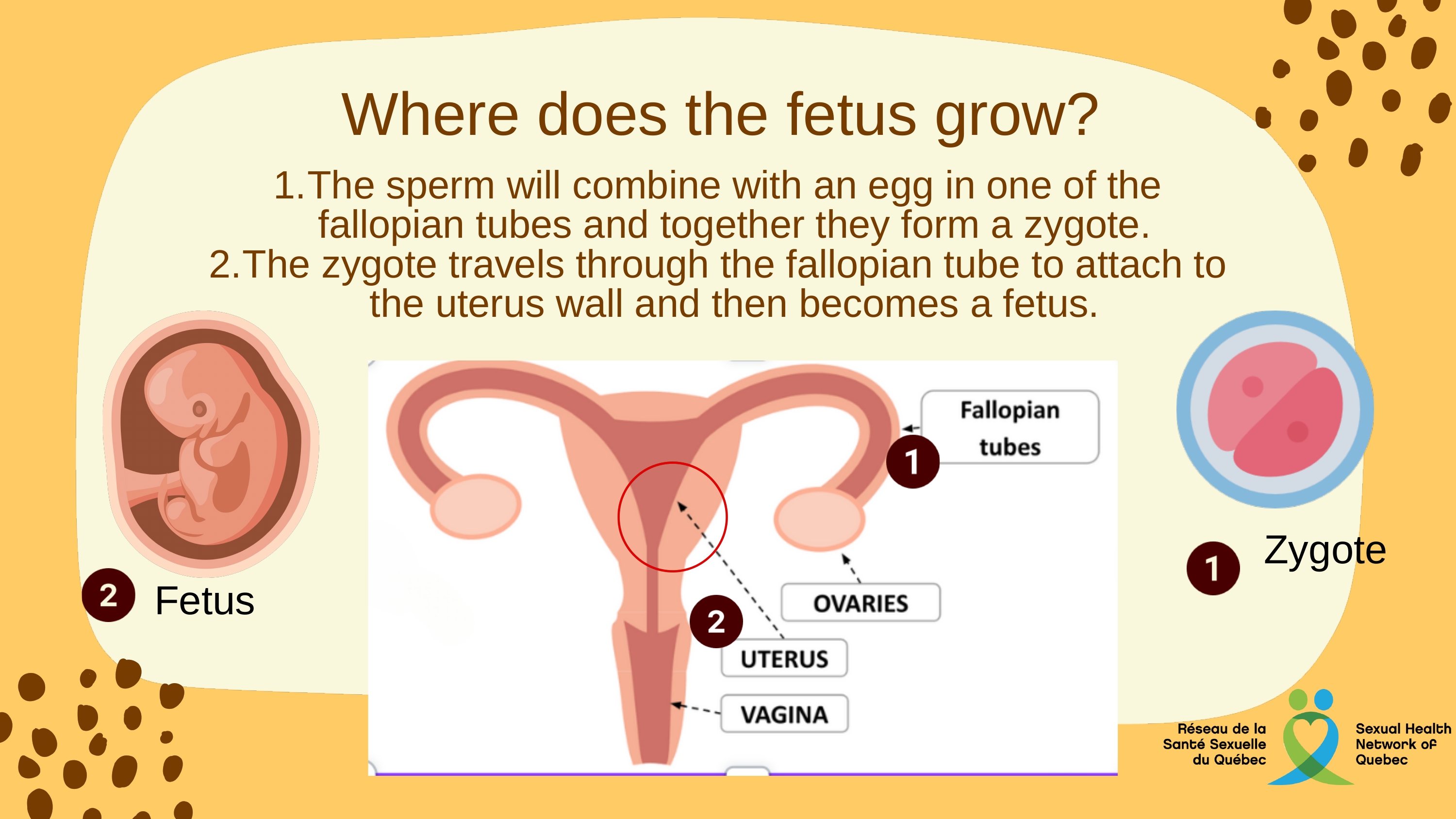

Where does the fetus grow?

The sperm will combine with an egg in one of the fallopian tubes and together they form a zygote.
The zygote travels through the fallopian tube to attach to the uterus wall and then becomes a fetus.

Zygote

Fetus